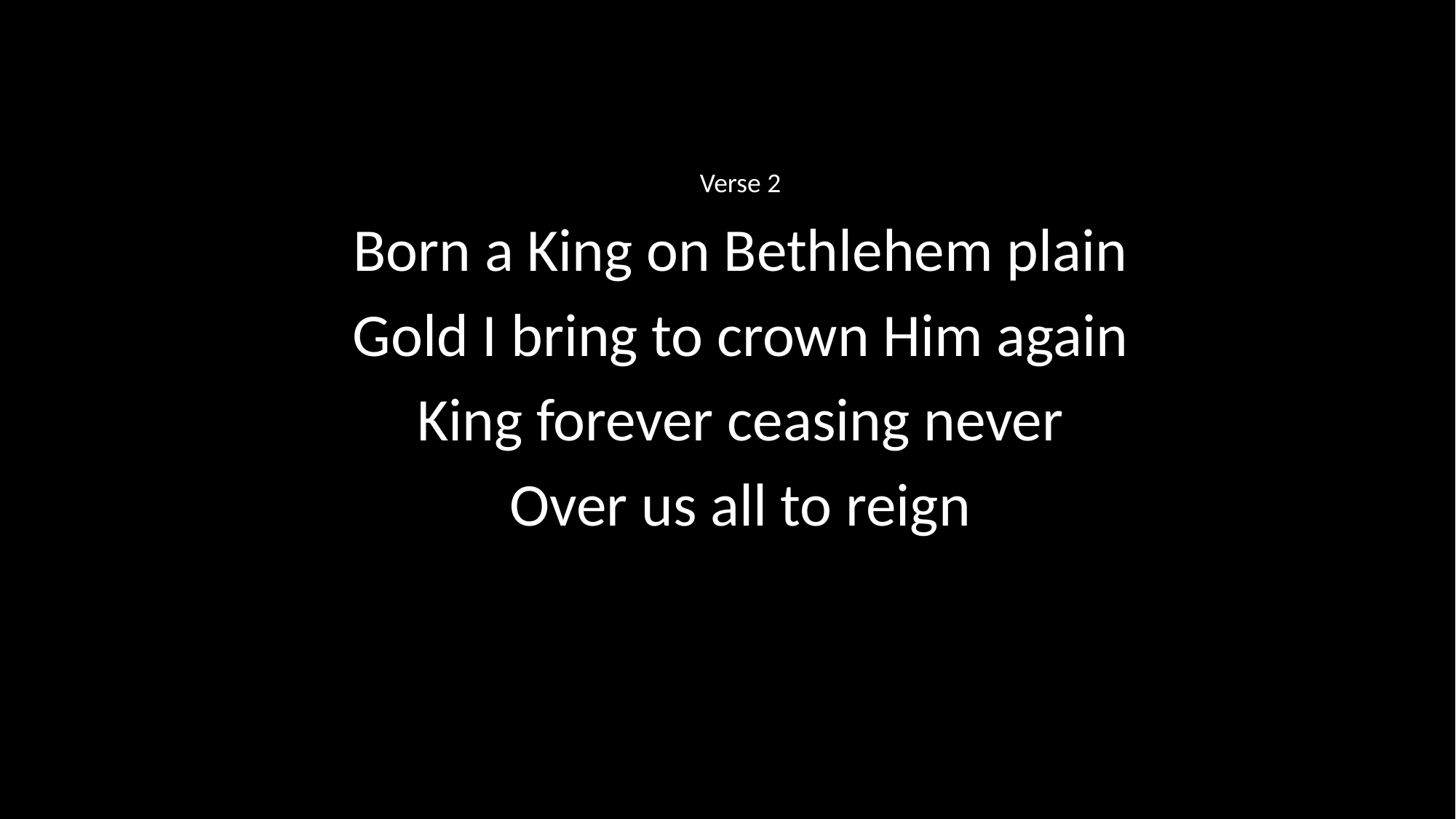

Verse 2
Born a King on Bethlehem plain
Gold I bring to crown Him again
King forever ceasing never
Over us all to reign